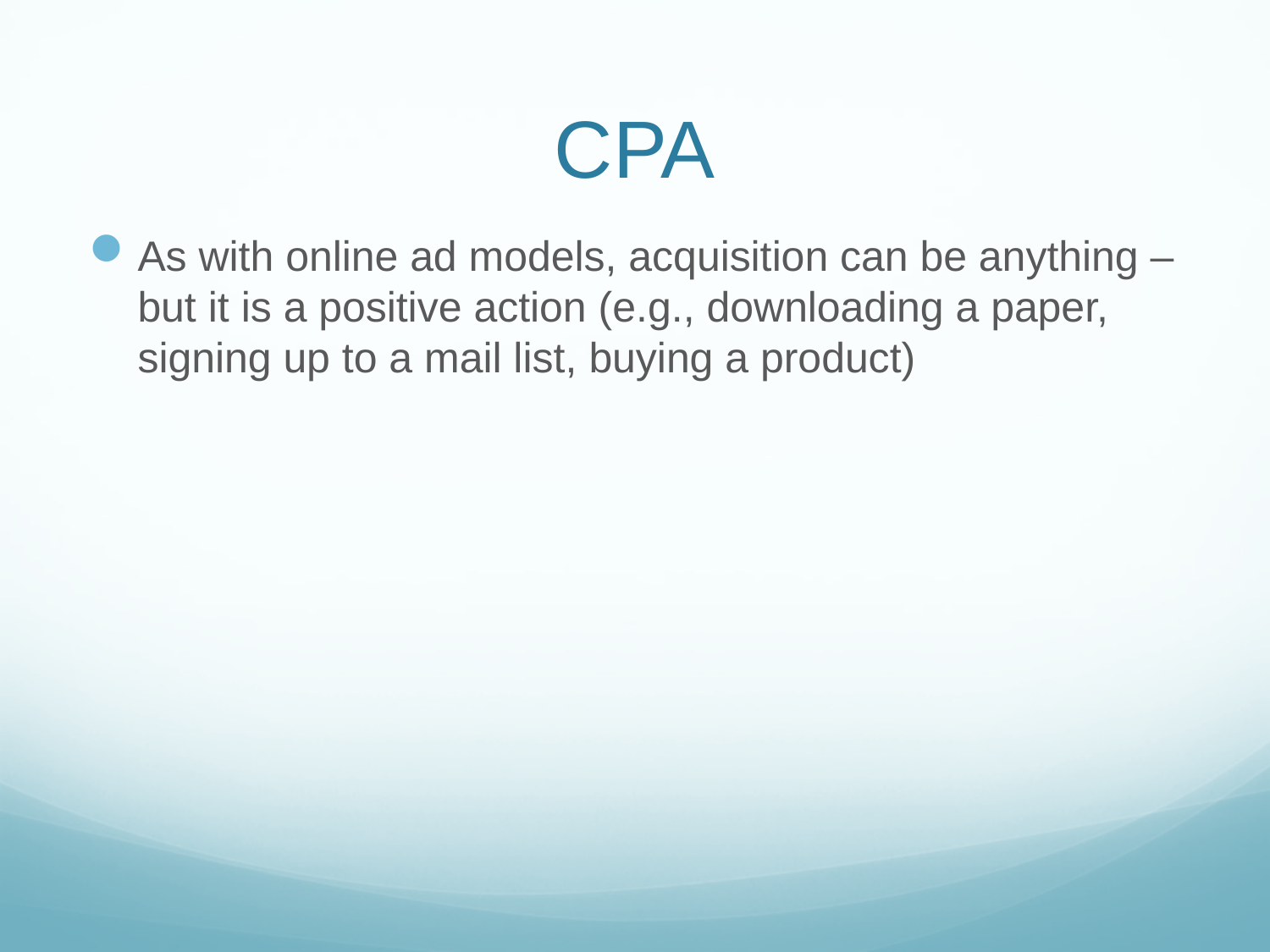

# CPA
As with online ad models, acquisition can be anything – but it is a positive action (e.g., downloading a paper, signing up to a mail list, buying a product)